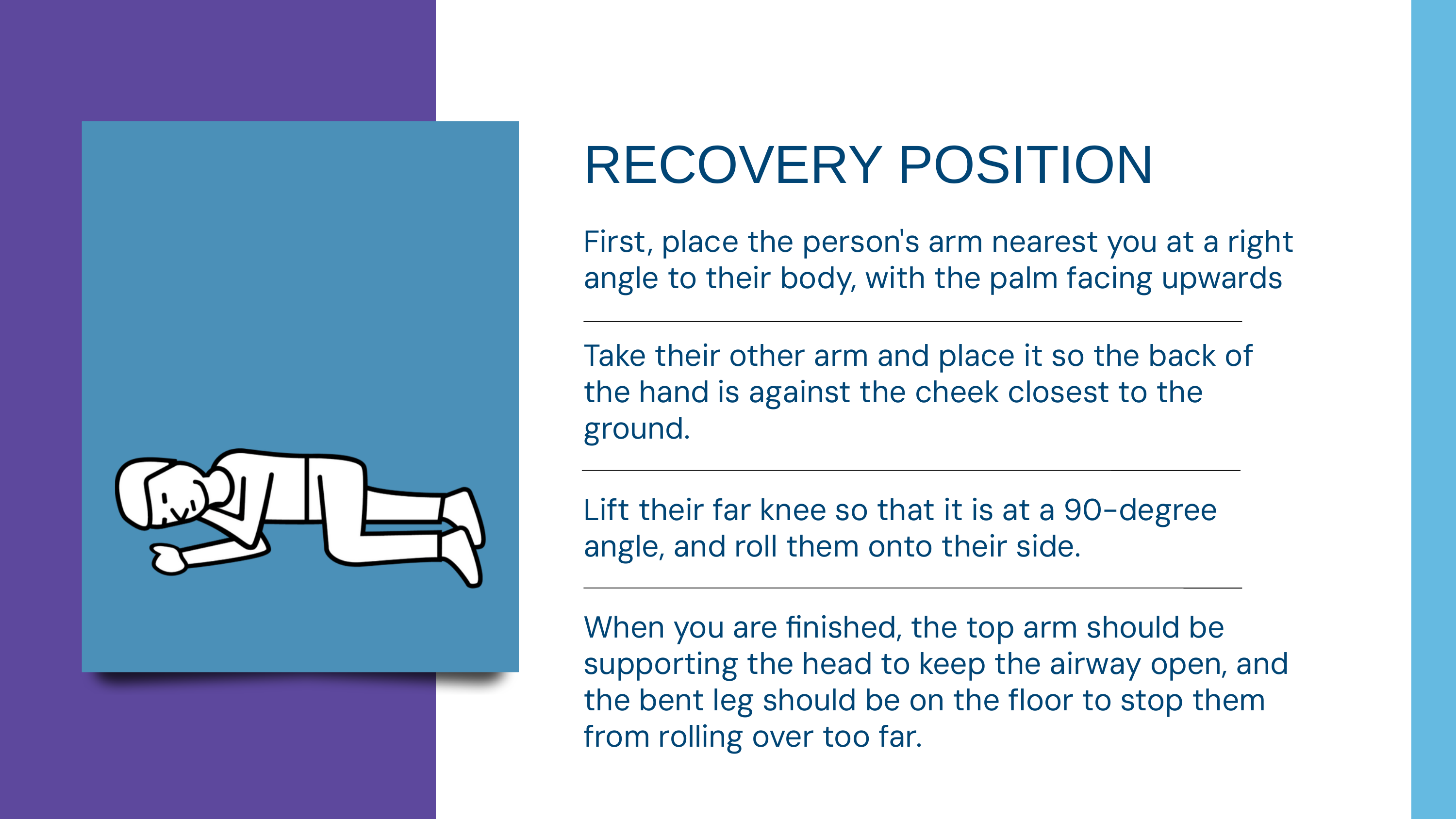

RECOVERY POSITION

First, place the person's arm nearest you at a right angle to their body, with the palm facing upwards

Take their other arm and place it so the back of the hand is against the cheek closest to the ground.

Lift their far knee so that it is at a 90-degree angle, and roll them onto their side.

When you are finished, the top arm should be supporting the head to keep the airway open, and the bent leg should be on the floor to stop them from rolling over too far.